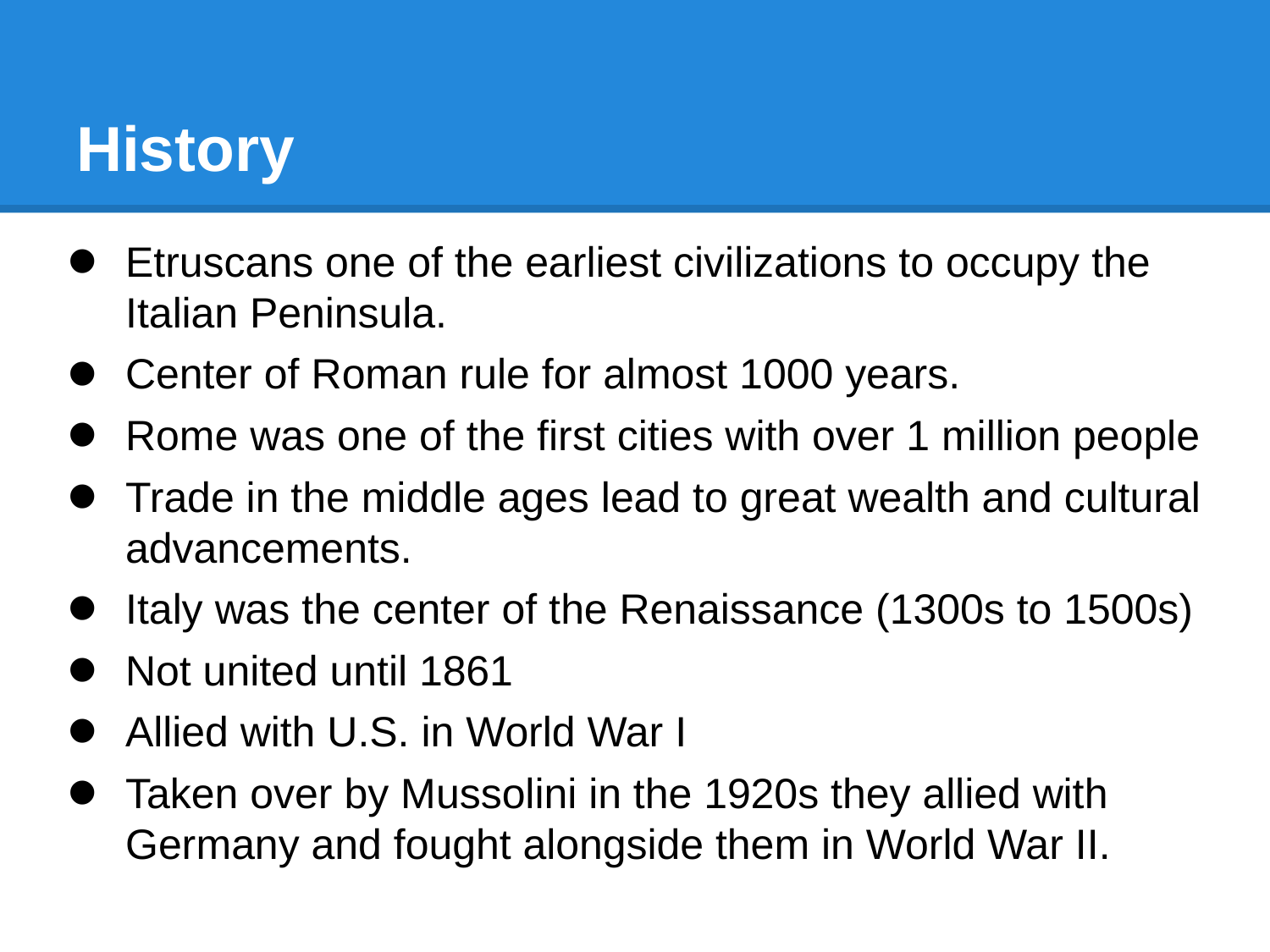

# History
Etruscans one of the earliest civilizations to occupy the Italian Peninsula.
Center of Roman rule for almost 1000 years.
Rome was one of the first cities with over 1 million people
Trade in the middle ages lead to great wealth and cultural advancements.
Italy was the center of the Renaissance (1300s to 1500s)
Not united until 1861
Allied with U.S. in World War I
Taken over by Mussolini in the 1920s they allied with Germany and fought alongside them in World War II.